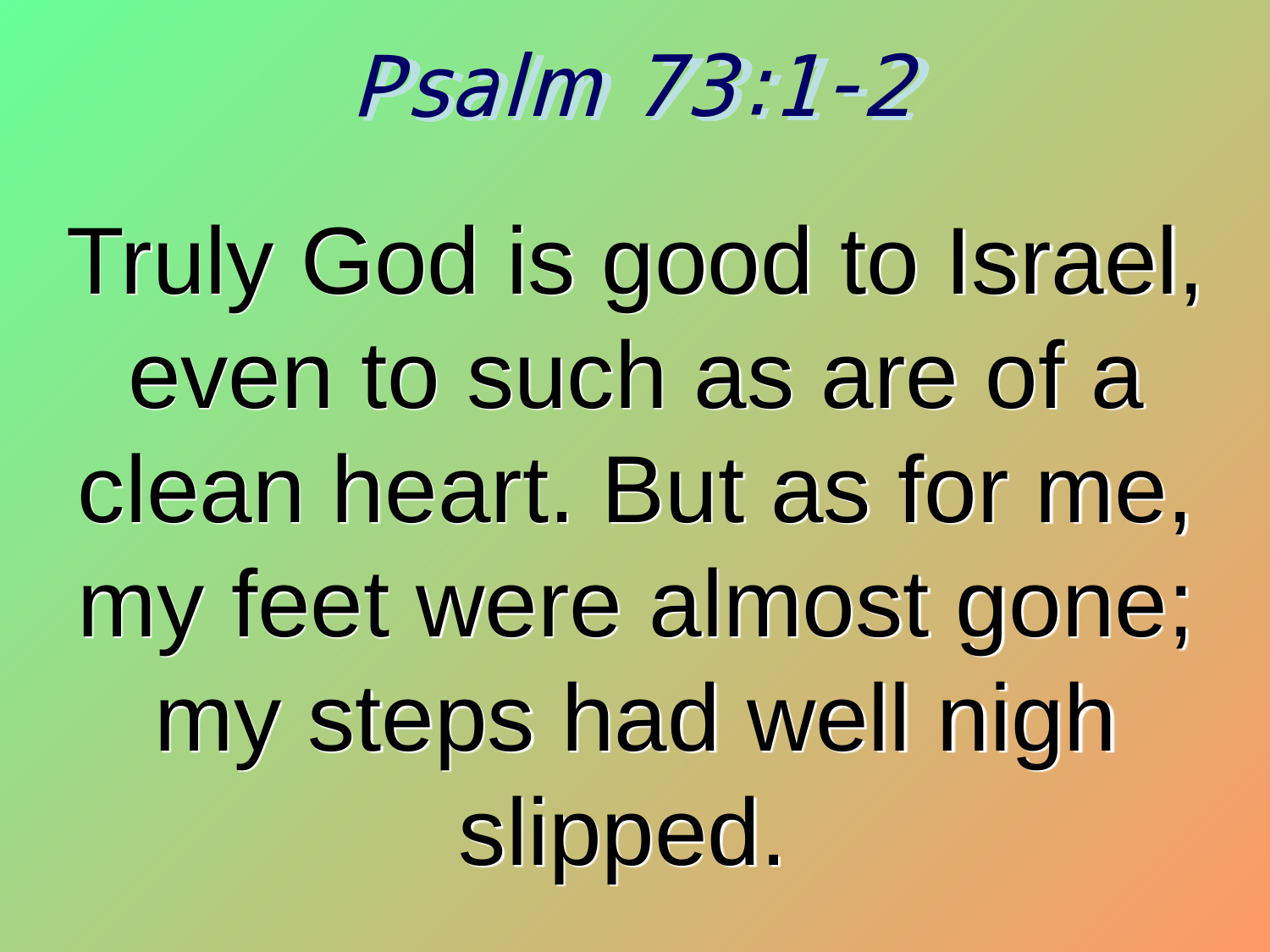

Psalm 73:1-2
Truly God is good to Israel, even to such as are of a clean heart. But as for me, my feet were almost gone; my steps had well nigh slipped.